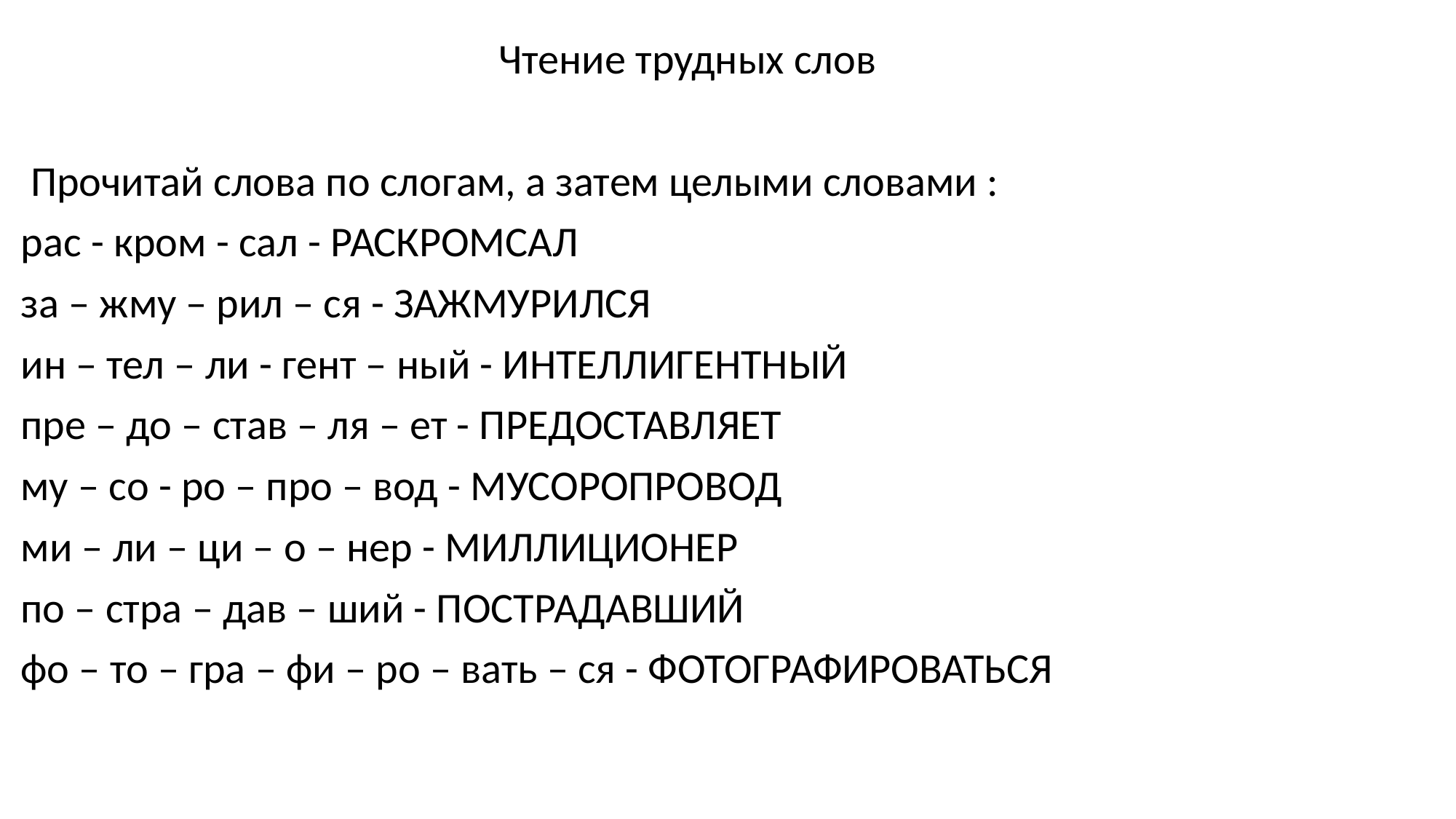

Чтение трудных слов

 Прочитай слова по слогам, а затем целыми словами :
рас - кром - сал - РАСКРОМСАЛ
за – жму – рил – ся - ЗАЖМУРИЛСЯ
ин – тел – ли - гент – ный - ИНТЕЛЛИГЕНТНЫЙ
пре – до – став – ля – ет - ПРЕДОСТАВЛЯЕТ
му – со - ро – про – вод - МУСОРОПРОВОД
ми – ли – ци – о – нер - МИЛЛИЦИОНЕР
по – стра – дав – ший - ПОСТРАДАВШИЙ
фо – то – гра – фи – ро – вать – ся - ФОТОГРАФИРОВАТЬСЯ